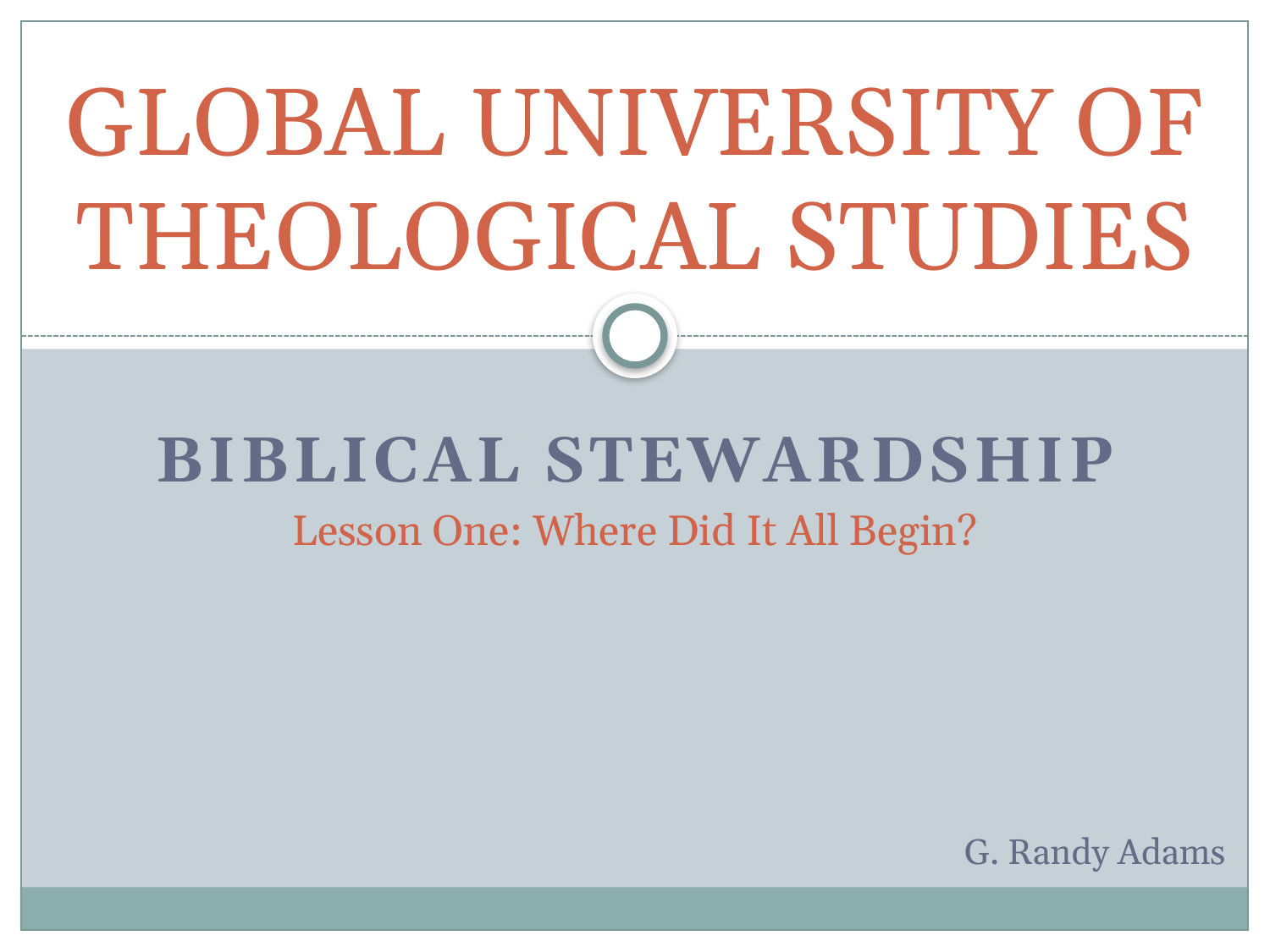

# GLOBAL UNIVERSITY OF THEOLOGICAL STUDIES
Biblical Stewardship
Lesson One: Where Did It All Begin?
G. Randy Adams